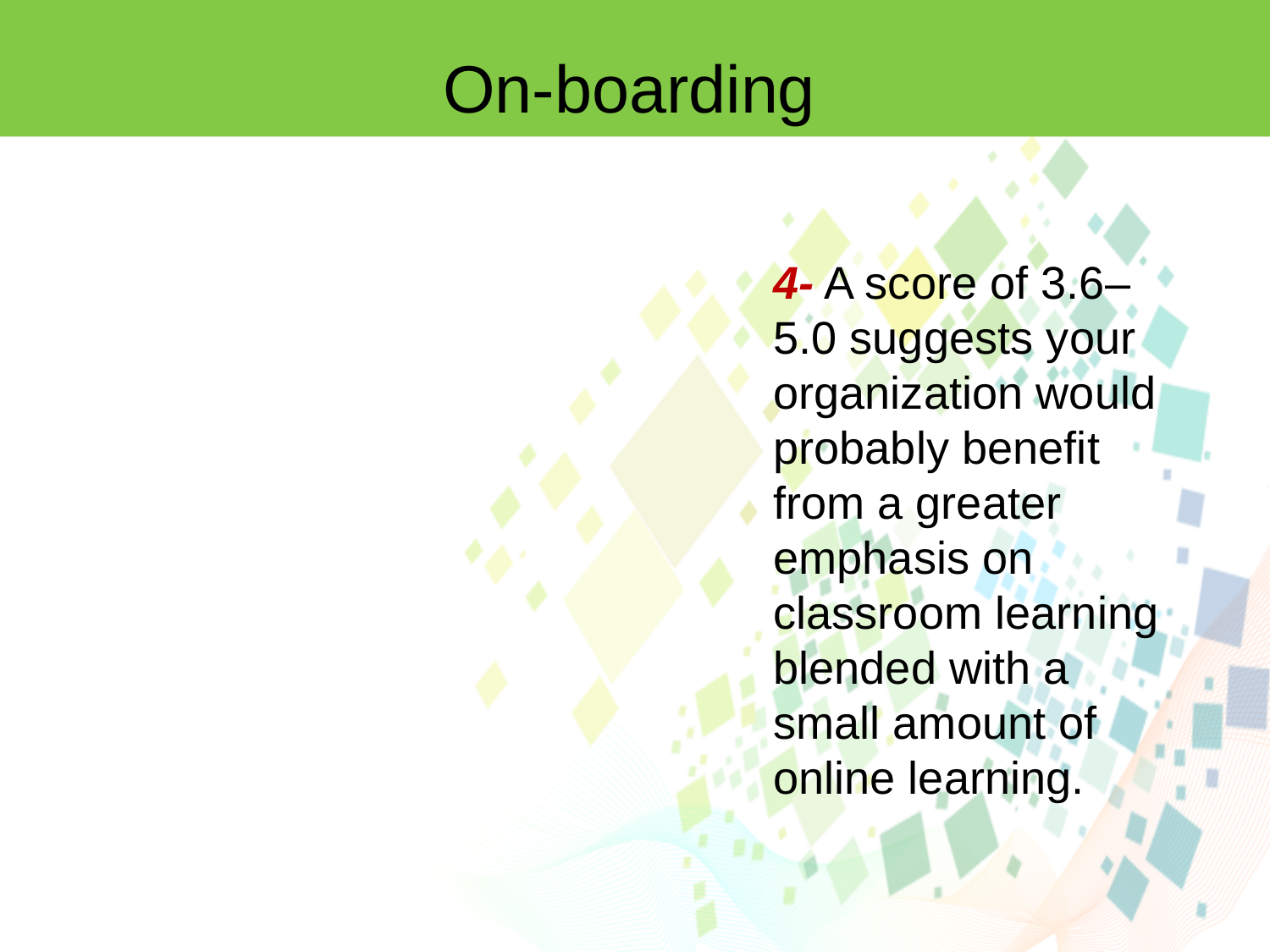

On-boarding
4- A score of 3.6–5.0 suggests your organization would probably benefit from a greater
emphasis on classroom learning blended with a small amount of online learning.